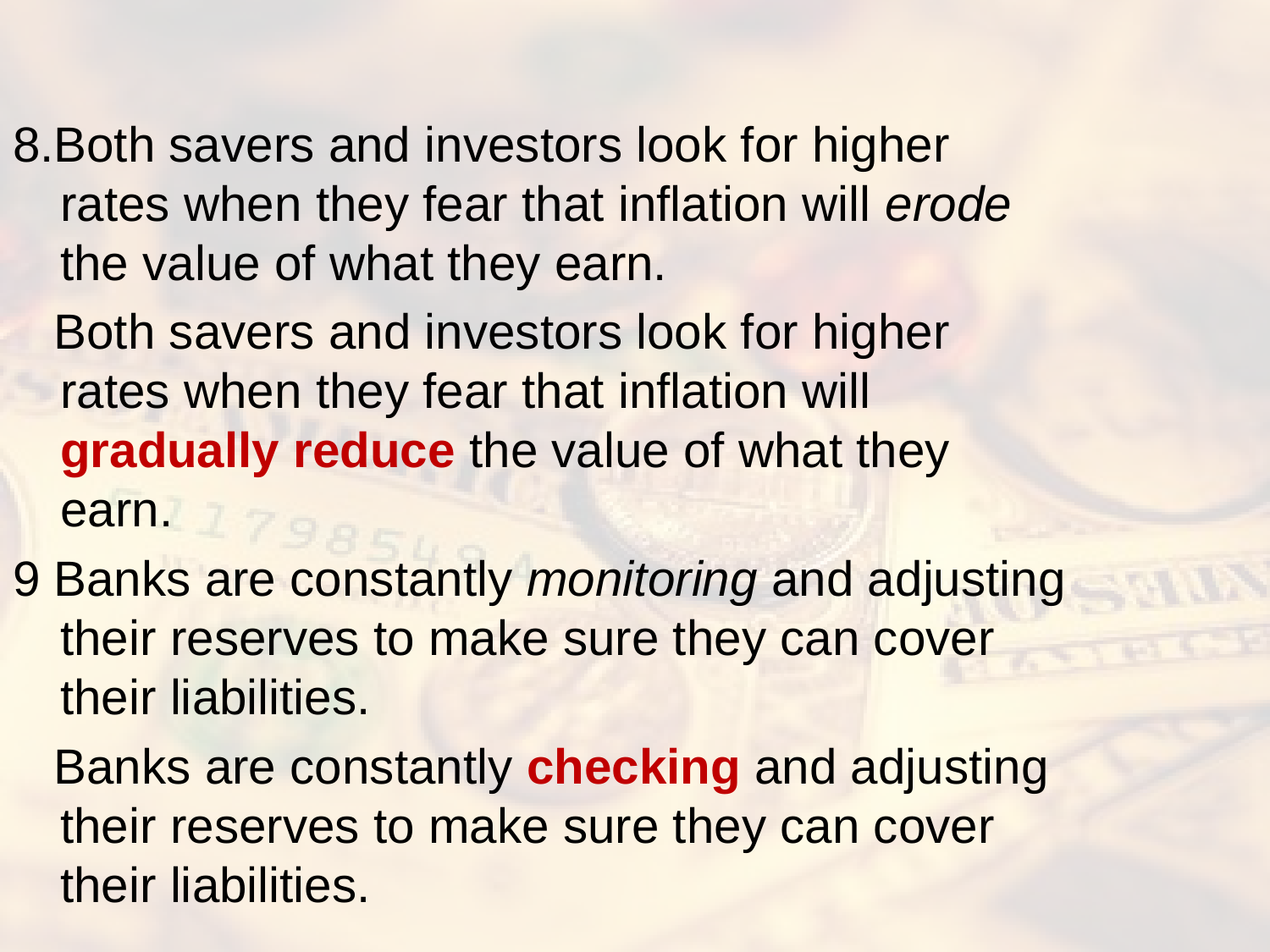

#
8.Both savers and investors look for higher rates when they fear that inflation will erode the value of what they earn.
   Both savers and investors look for higher rates when they fear that inflation will gradually reduce the value of what they earn.
9 Banks are constantly monitoring and adjusting their reserves to make sure they can cover their liabilities.
   Banks are constantly checking and adjusting their reserves to make sure they can cover their liabilities.